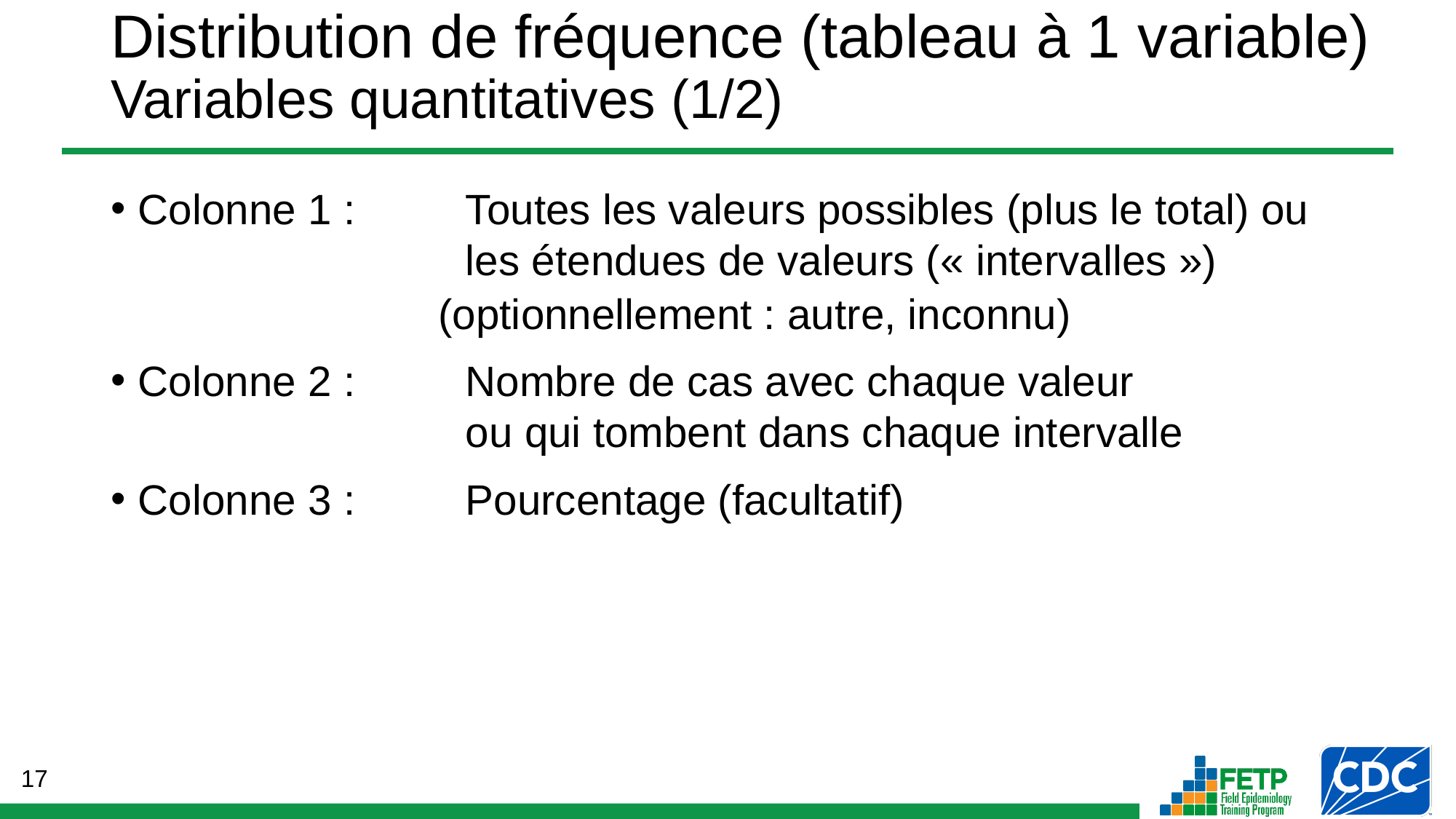

# Distribution de fréquence (tableau à 1 variable) Variables quantitatives (1/2)
Colonne 1 :  	Toutes les valeurs possibles (plus le total) ou 				les étendues de valeurs (« intervalles »)
			(optionnellement : autre, inconnu)
Colonne 2 : 	Nombre de cas avec chaque valeur
 			ou qui tombent dans chaque intervalle
Colonne 3 : 	Pourcentage (facultatif)